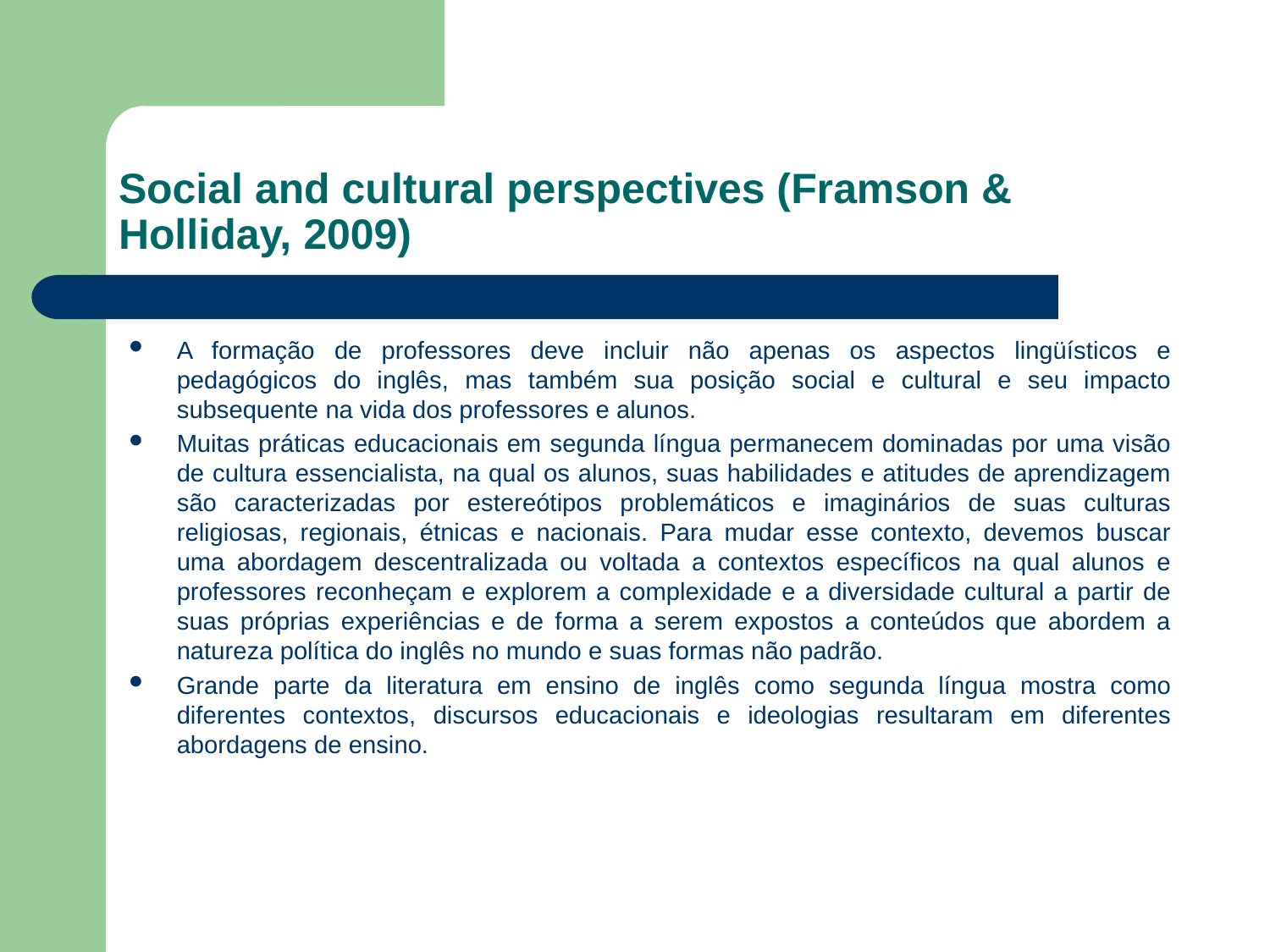

# Social and cultural perspectives (Framson & Holliday, 2009)
A formação de professores deve incluir não apenas os aspectos lingüísticos e pedagógicos do inglês, mas também sua posição social e cultural e seu impacto subsequente na vida dos professores e alunos.
Muitas práticas educacionais em segunda língua permanecem dominadas por uma visão de cultura essencialista, na qual os alunos, suas habilidades e atitudes de aprendizagem são caracterizadas por estereótipos problemáticos e imaginários de suas culturas religiosas, regionais, étnicas e nacionais. Para mudar esse contexto, devemos buscar uma abordagem descentralizada ou voltada a contextos específicos na qual alunos e professores reconheçam e explorem a complexidade e a diversidade cultural a partir de suas próprias experiências e de forma a serem expostos a conteúdos que abordem a natureza política do inglês no mundo e suas formas não padrão.
Grande parte da literatura em ensino de inglês como segunda língua mostra como diferentes contextos, discursos educacionais e ideologias resultaram em diferentes abordagens de ensino.